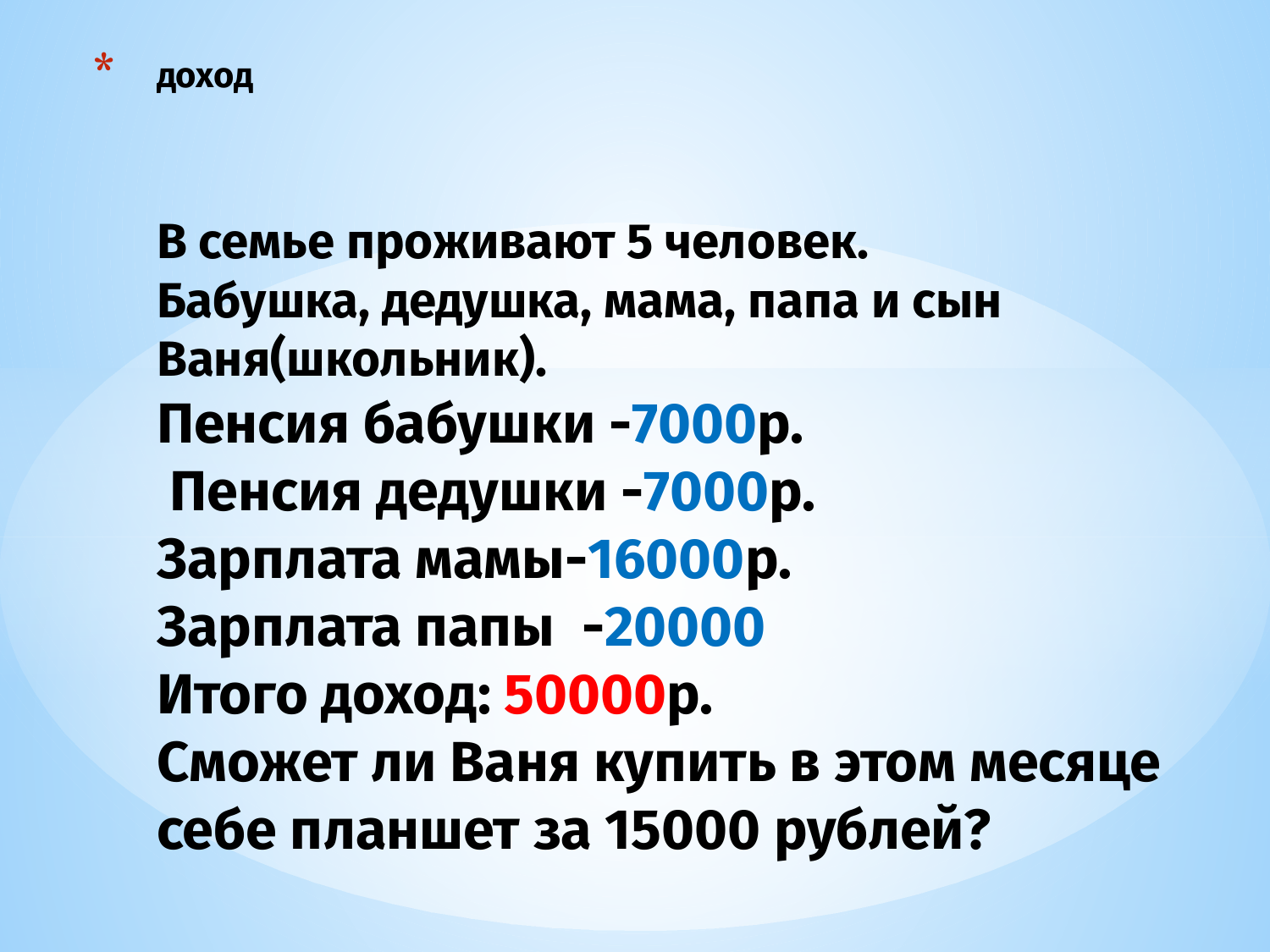

# доход В семье проживают 5 человек. Бабушка, дедушка, мама, папа и сын Ваня(школьник). Пенсия бабушки -7000р. Пенсия дедушки -7000р. Зарплата мамы-16000р. Зарплата папы  -20000 Итого доход: 50000р. Сможет ли Ваня купить в этом месяце себе планшет за 15000 рублей?